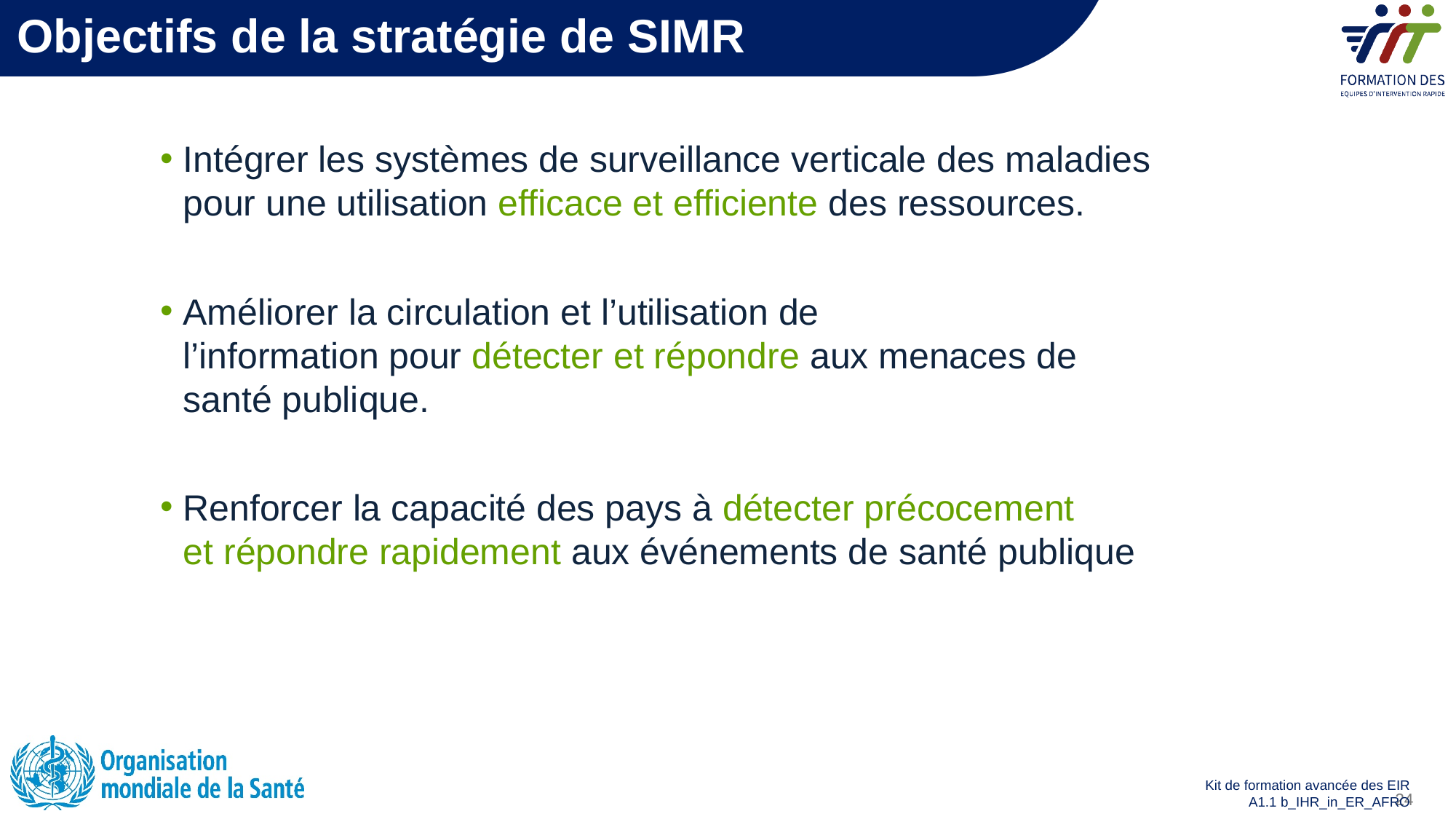

Objectifs de la stratégie de SIMR

Intégrer les systèmes de surveillance verticale des maladies pour une utilisation efficace et efficiente des ressources.

Améliorer la circulation et l’utilisation de l’information pour détecter et répondre aux menaces de santé publique.

Renforcer la capacité des pays à détecter précocement et répondre rapidement aux événements de santé publique